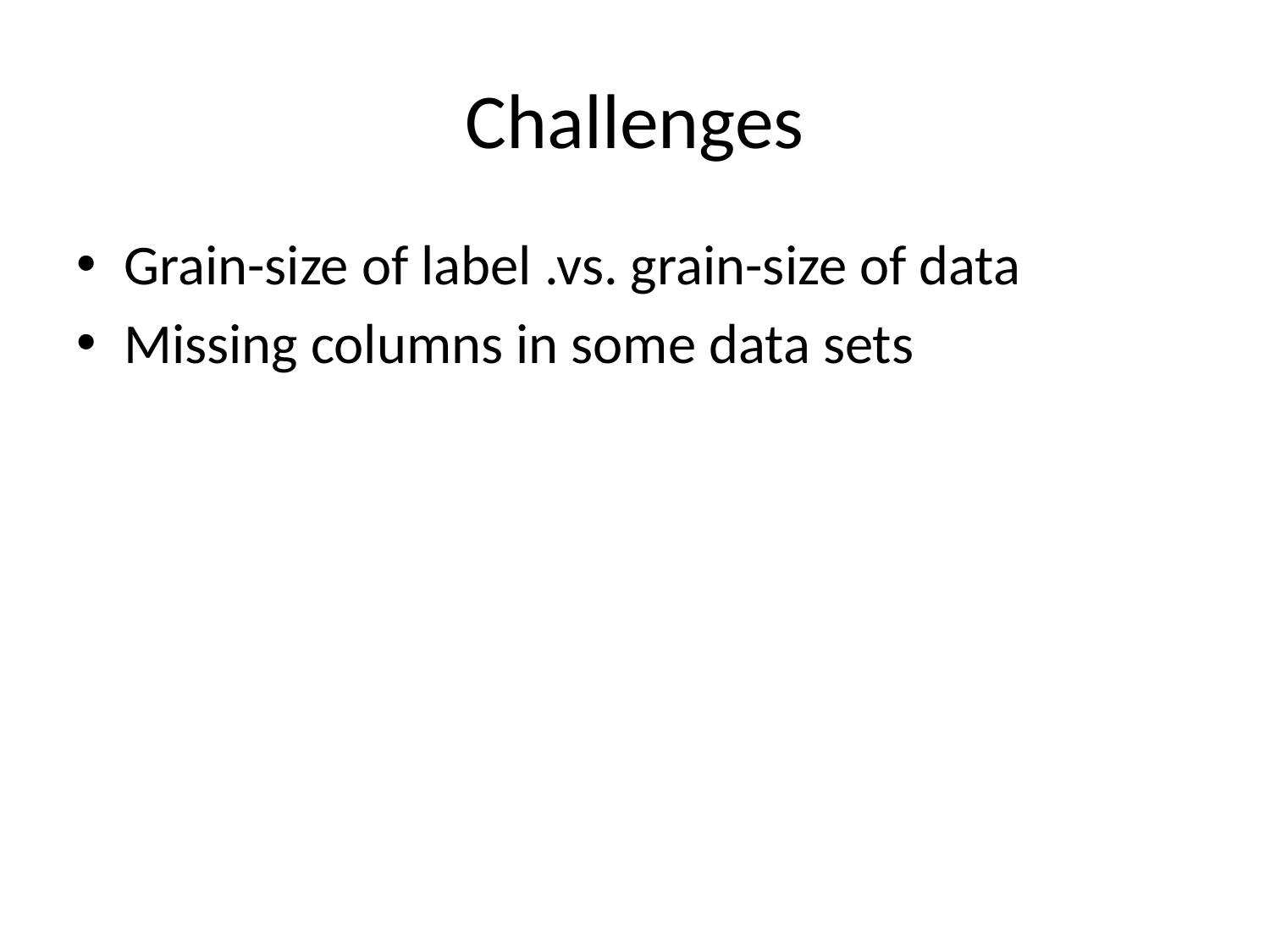

# Challenges
Grain-size of label .vs. grain-size of data
Missing columns in some data sets